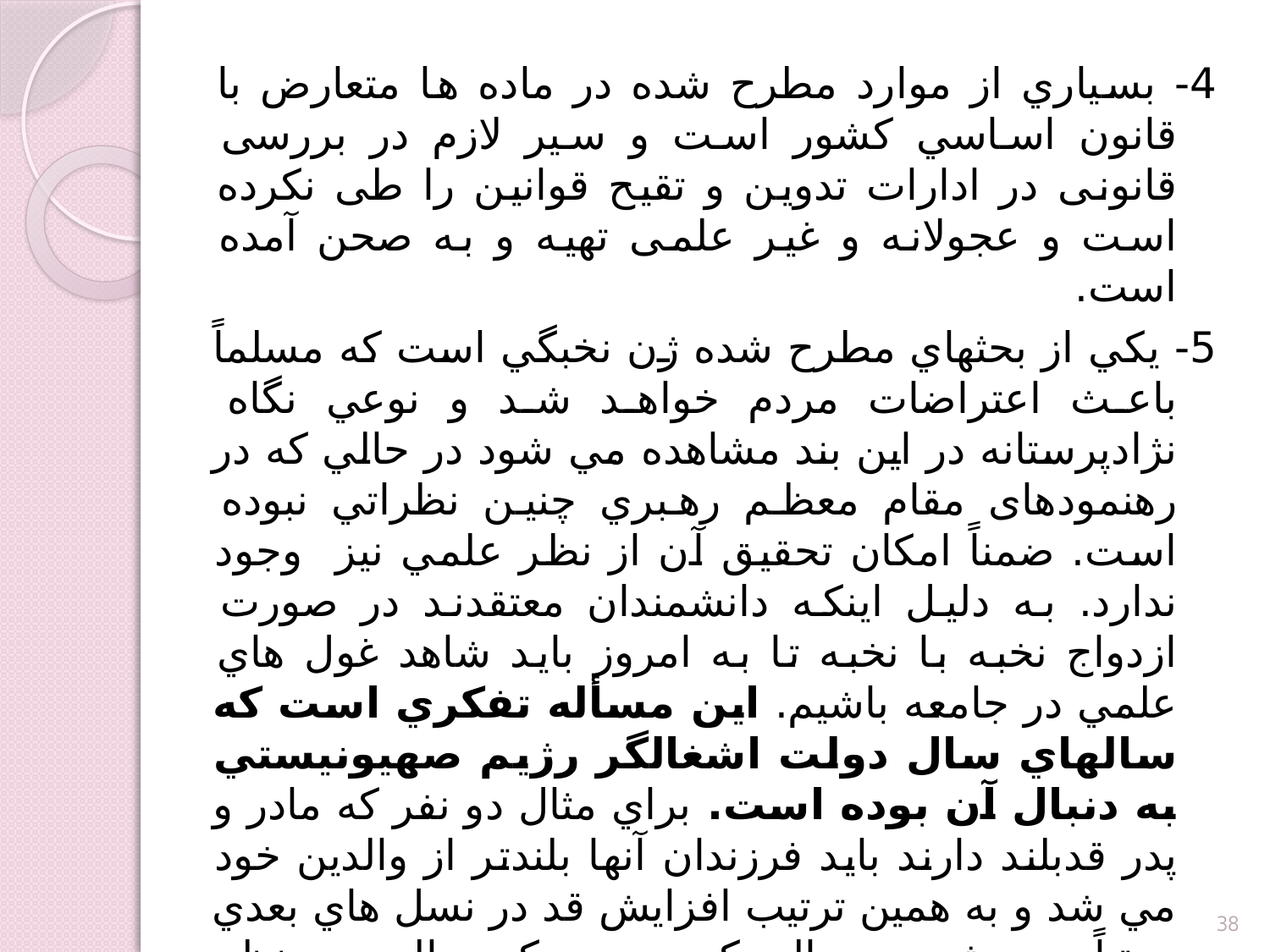

4- بسياري از موارد مطرح شده در ماده ها متعارض با قانون اساسي كشور است و سیر لازم در بررسی قانونی در ادارات تدوین و تقیح قوانین را طی نکرده است و عجولانه و غیر علمی تهیه و به صحن آمده است.
	5- يكي از بحثهاي مطرح شده ژن نخبگي است كه مسلماً باعث اعتراضات مردم خواهد شد و نوعي نگاه نژادپرستانه در اين بند مشاهده مي شود در حالي كه در رهنمودهای مقام معظم رهبري چنين نظراتي نبوده است. ضمناً امكان تحقیق آن از نظر علمي نیز  وجود ندارد. به دليل اينكه دانشمندان معتقدند در صورت ازدواج نخبه با نخبه تا به امروز بايد شاهد غول هاي علمي در جامعه باشيم. اين مسأله تفكري است كه سالهاي سال دولت اشغالگر رژيم صهيونيستي به دنبال آن بوده است. براي مثال دو نفر كه مادر و پدر قدبلند دارند بايد فرزندان آنها بلندتر از والدين خود مي شد و به همين ترتيب افزايش قد در نسل هاي بعدي مرتباً ديده شود در حالي كه دست حكمت الهي در نظم حكيمانه طبيعت عملاً تعادل و اصلاح را انجام داده است. در بحث نخبگي، هوش و IQ نيز نتايج علمی تحقيقات قابل مشاهده است و طرح این مسئله که صرفاً نخبگان باید فرزندآوری داشته باشند باعث اهانت به اکثریت مردم و ایجاد مخاطرات عدیده است و به تناقض هاي زير منجر مي‌شود:

38